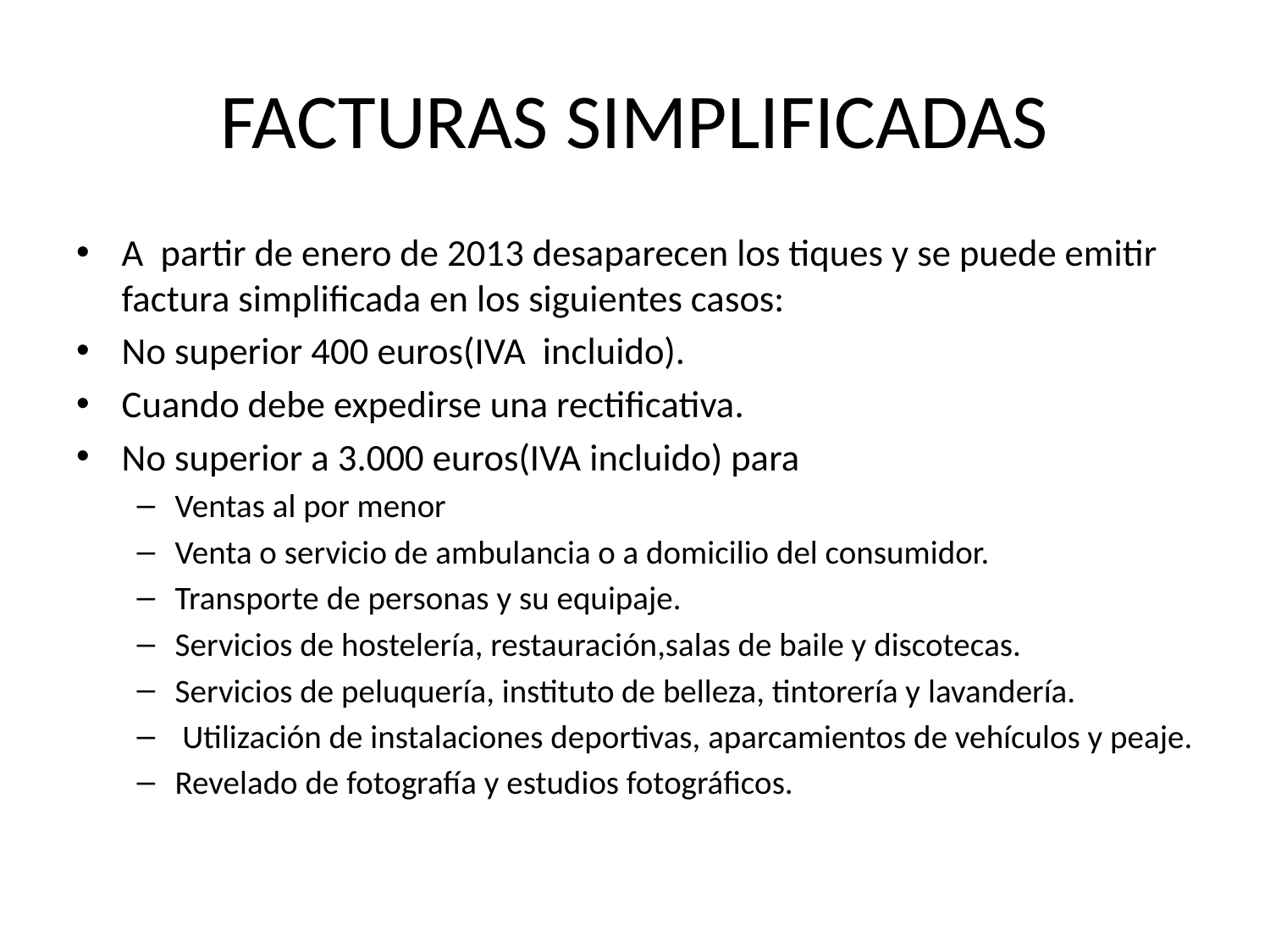

# FACTURAS SIMPLIFICADAS
A  partir de enero de 2013 desaparecen los tiques y se puede emitir factura simplificada en los siguientes casos:
No superior 400 euros(IVA  incluido).
Cuando debe expedirse una rectificativa.
No superior a 3.000 euros(IVA incluido) para
Ventas al por menor
Venta o servicio de ambulancia o a domicilio del consumidor.
Transporte de personas y su equipaje.
Servicios de hostelería, restauración,salas de baile y discotecas.
Servicios de peluquería, instituto de belleza, tintorería y lavandería.
 Utilización de instalaciones deportivas, aparcamientos de vehículos y peaje.
Revelado de fotografía y estudios fotográficos.